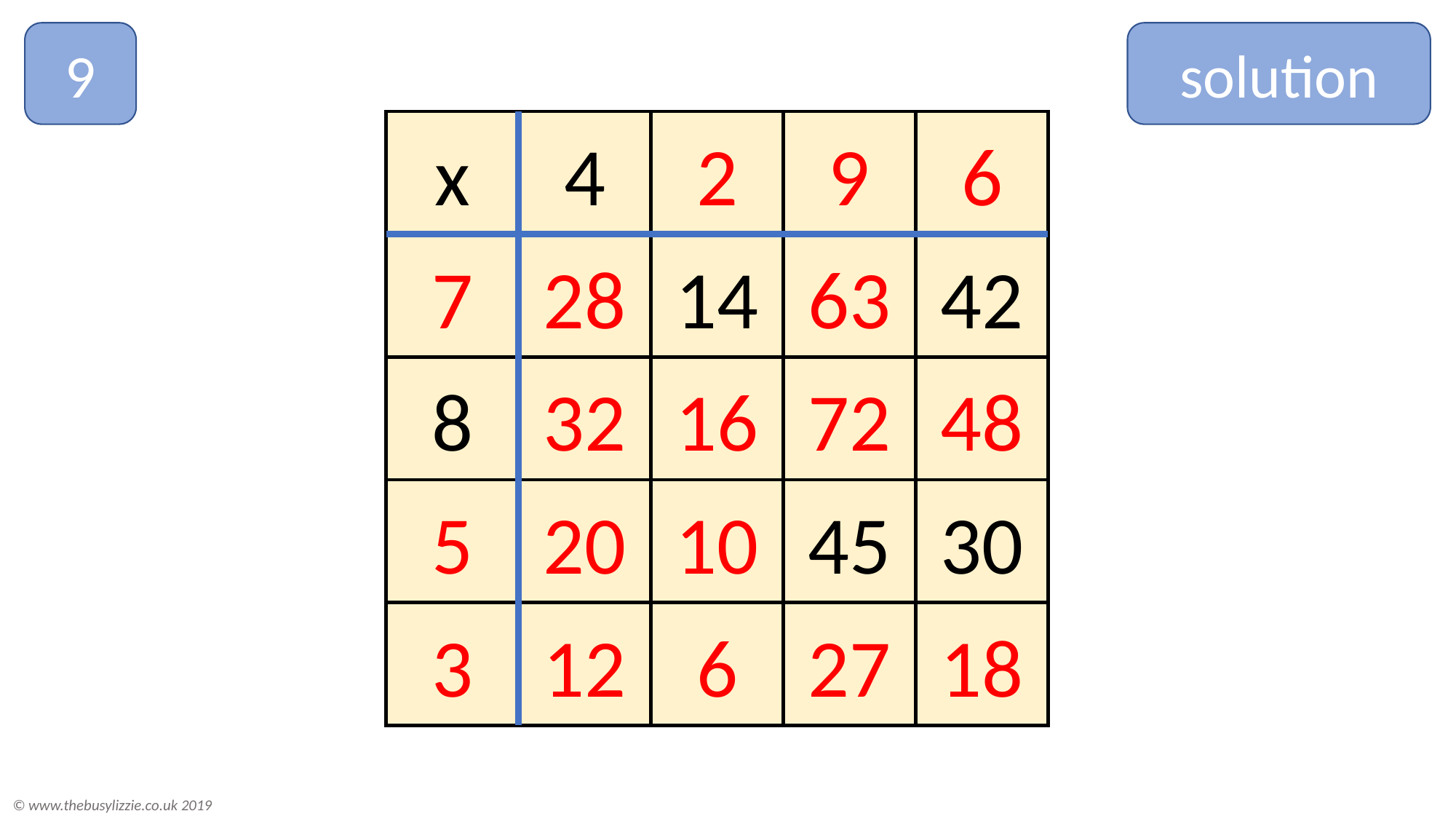

9
solution
x
4
2
9
6
7
28
14
63
42
8
32
16
72
48
5
20
10
45
30
3
12
6
27
18
© www.thebusylizzie.co.uk 2019